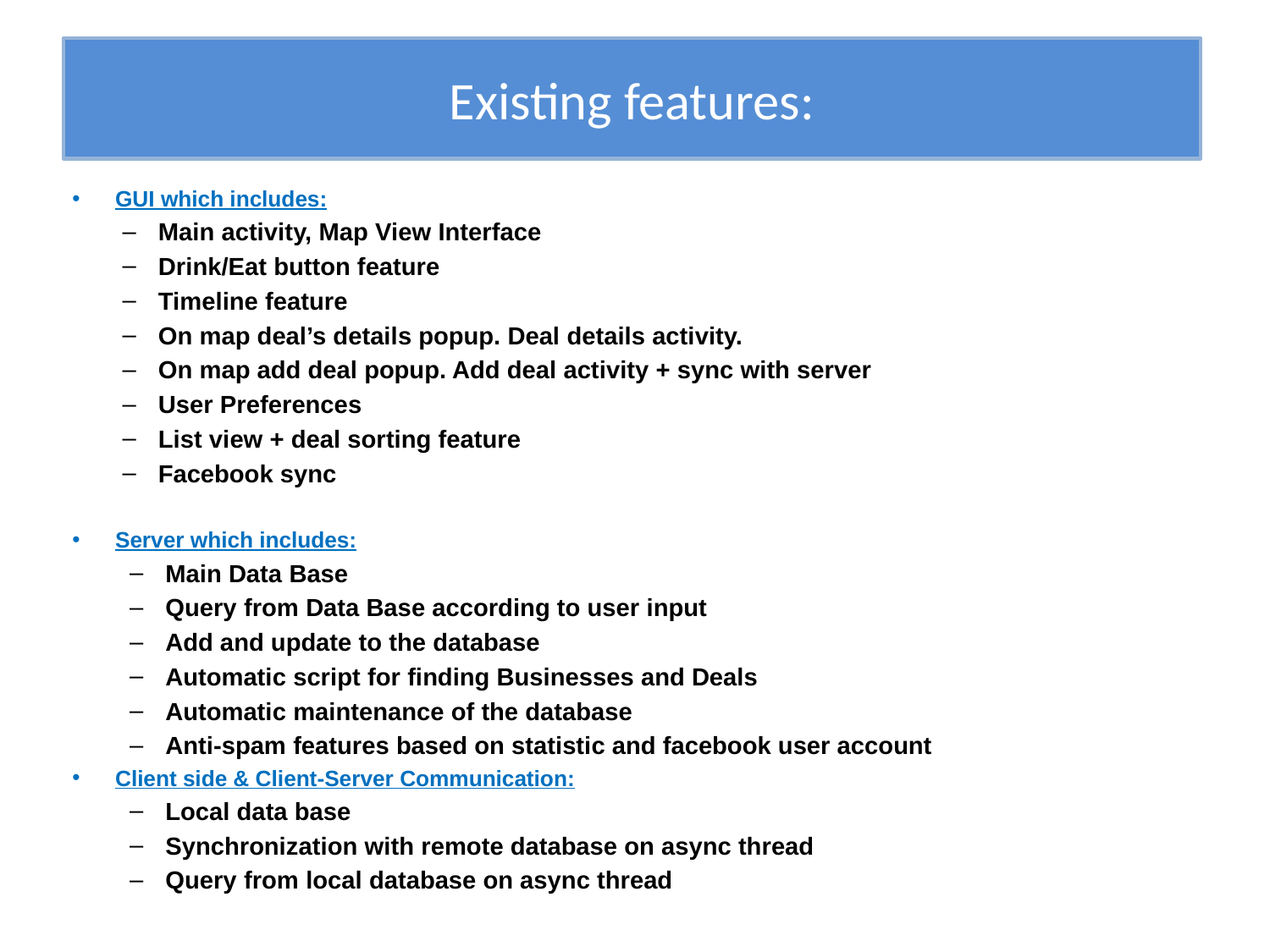

# Existing features:
GUI which includes:
Main activity, Map View Interface
Drink/Eat button feature
Timeline feature
On map deal’s details popup. Deal details activity.
On map add deal popup. Add deal activity + sync with server
User Preferences
List view + deal sorting feature
Facebook sync

Server which includes:
Main Data Base
Query from Data Base according to user input
Add and update to the database
Automatic script for finding Businesses and Deals
Automatic maintenance of the database
Anti-spam features based on statistic and facebook user account
Client side & Client-Server Communication:
Local data base
Synchronization with remote database on async thread
Query from local database on async thread